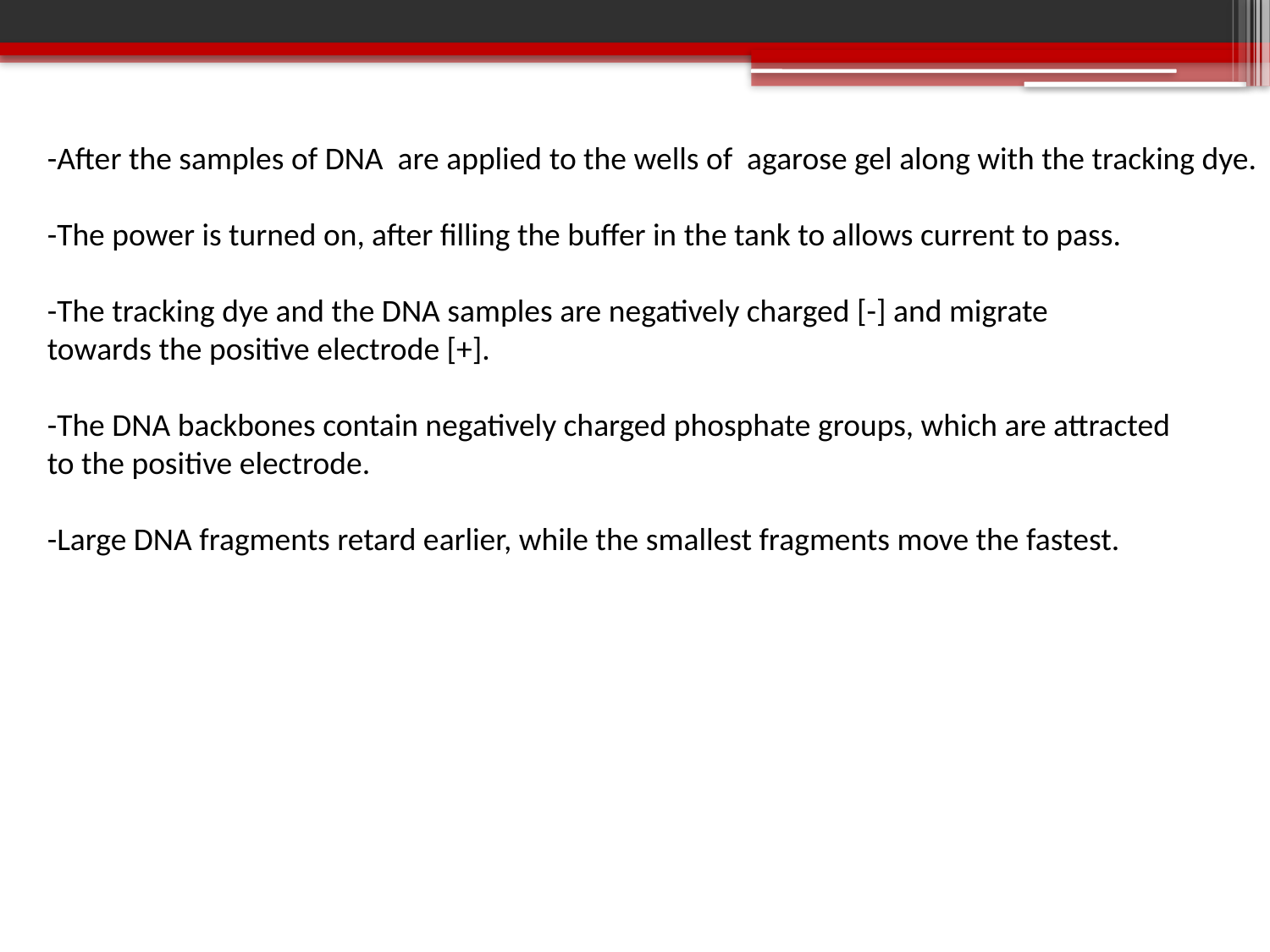

-After the samples of DNA  are applied to the wells of  agarose gel along with the tracking dye.

-The power is turned on, after filling the buffer in the tank to allows current to pass.

-The tracking dye and the DNA samples are negatively charged [-] and migrate
towards the positive electrode [+].

-The DNA backbones contain negatively charged phosphate groups, which are attracted
to the positive electrode.

-Large DNA fragments retard earlier, while the smallest fragments move the fastest.